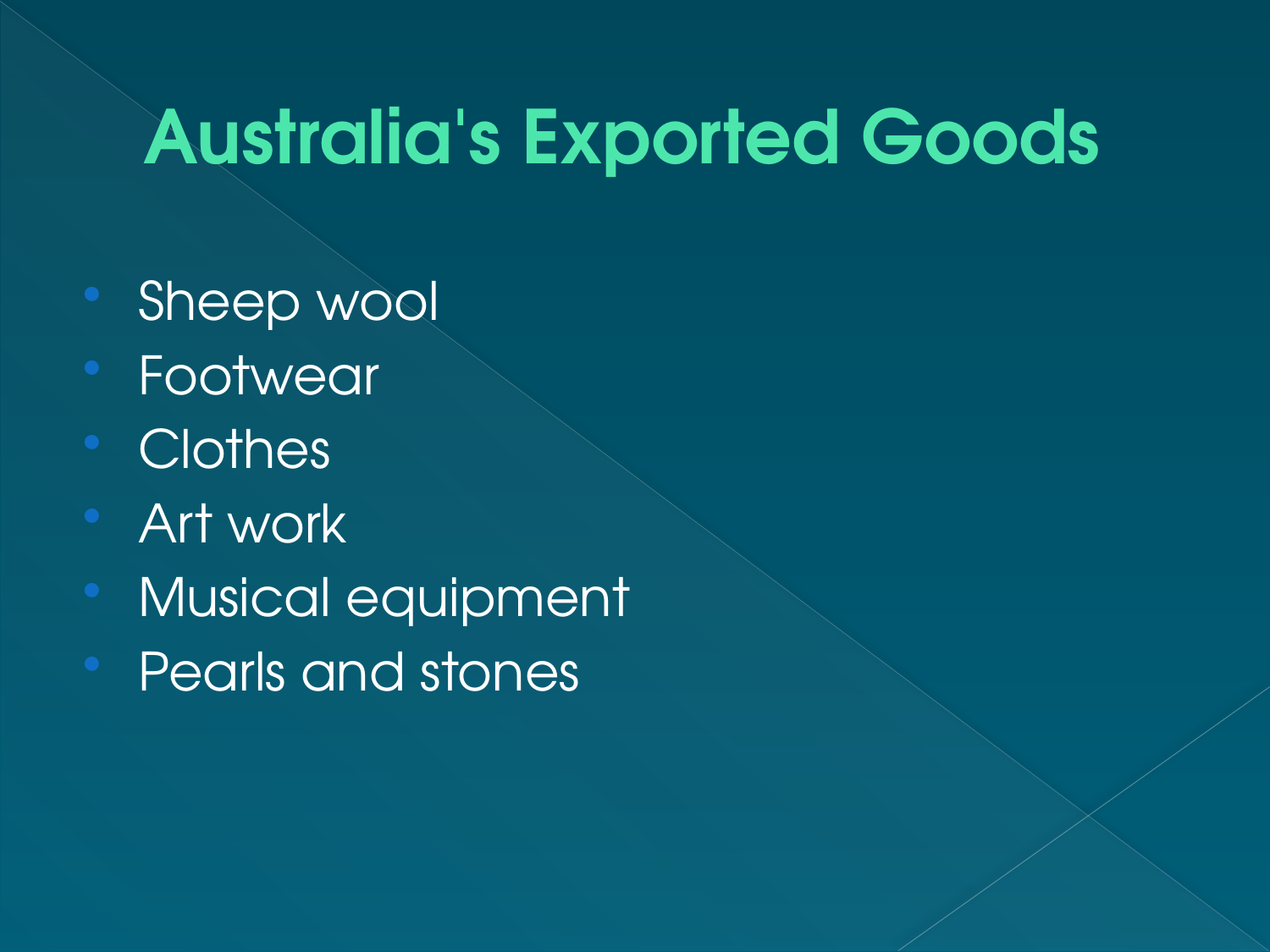

# Australia's Exported Goods
Sheep wool
Footwear
Clothes
Art work
Musical equipment
Pearls and stones